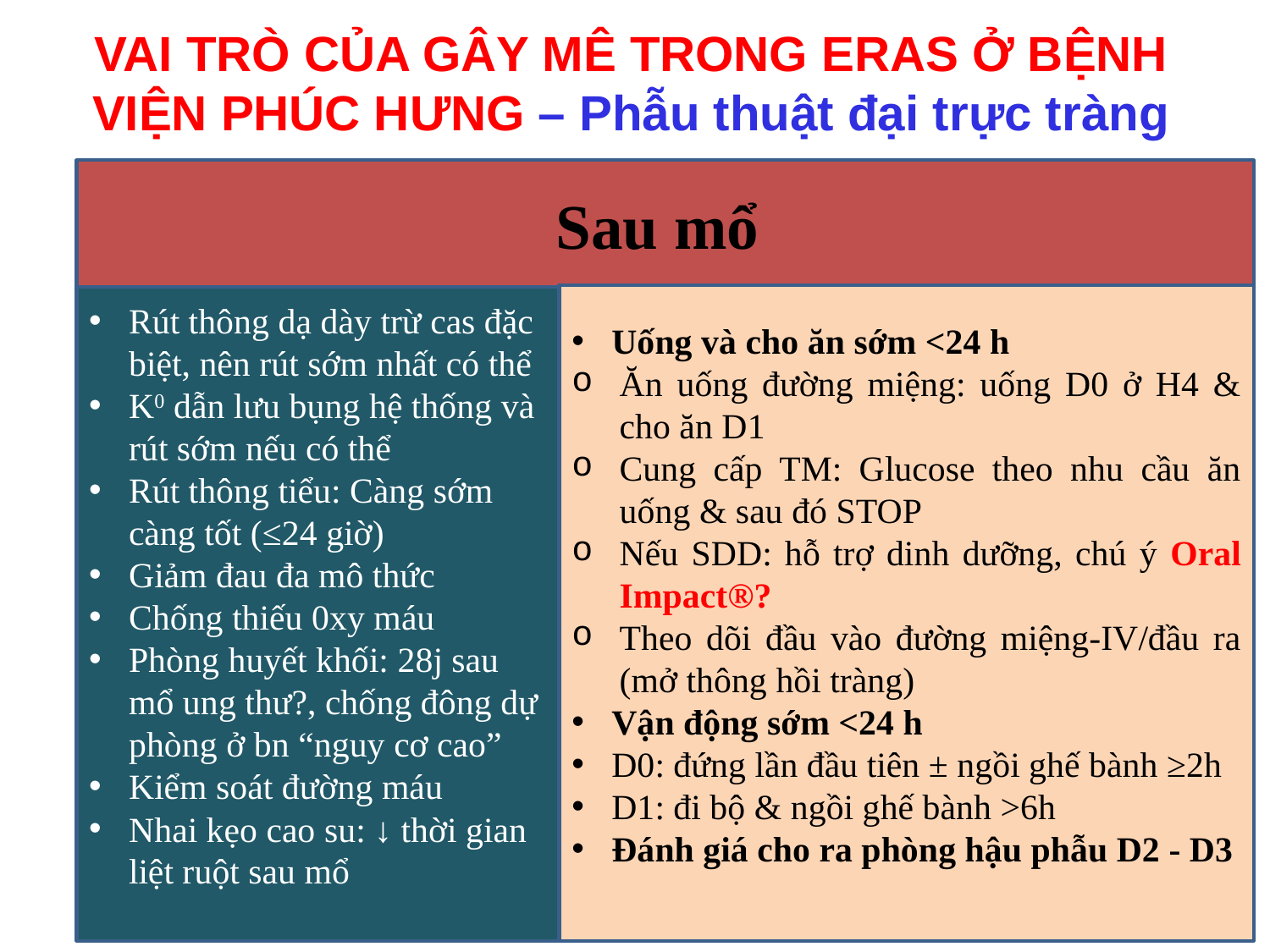

# VAI TRÒ CỦA GÂY MÊ TRONG ERAS Ở BỆNH VIỆN PHÚC HƯNG – Phẫu thuật đại trực tràng
Sau mổ
Uống và cho ăn sớm <24 h
Ăn uống đường miệng: uống D0 ở H4 & cho ăn D1
Cung cấp TM: Glucose theo nhu cầu ăn uống & sau đó STOP
Nếu SDD: hỗ trợ dinh dưỡng, chú ý Oral Impact®?
Theo dõi đầu vào đường miệng-IV/đầu ra (mở thông hồi tràng)
Vận động sớm <24 h
D0: đứng lần đầu tiên ± ngồi ghế bành ≥2h
D1: đi bộ & ngồi ghế bành >6h
Đánh giá cho ra phòng hậu phẫu D2 - D3

Rút thông dạ dày trừ cas đặc biệt, nên rút sớm nhất có thể
K0 dẫn lưu bụng hệ thống và rút sớm nếu có thể
Rút thông tiểu: Càng sớm càng tốt (≤24 giờ)
Giảm đau đa mô thức
Chống thiếu 0xy máu
Phòng huyết khối: 28j sau mổ ung thư?, chống đông dự phòng ở bn “nguy cơ cao”
Kiểm soát đường máu
Nhai kẹo cao su: ↓ thời gian liệt ruột sau mổ